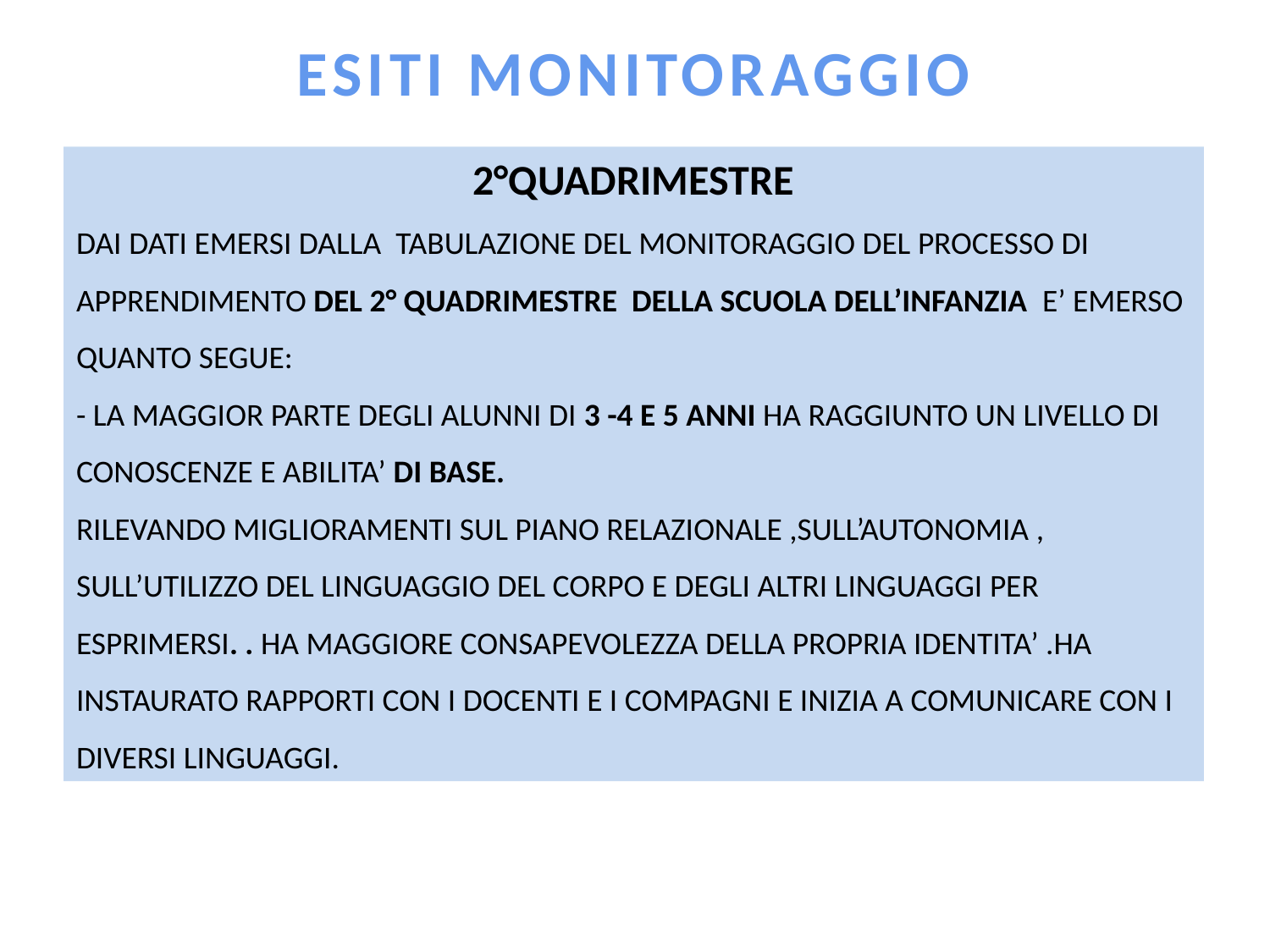

ESITI MONITORAGGIO
2°QUADRIMESTRE
DAI DATI EMERSI DALLA  TABULAZIONE DEL MONITORAGGIO DEL PROCESSO DI APPRENDIMENTO DEL 2° QUADRIMESTRE  DELLA SCUOLA DELL’INFANZIA  E’ EMERSO QUANTO SEGUE:
- LA MAGGIOR PARTE DEGLI ALUNNI DI 3 -4 E 5 ANNI HA RAGGIUNTO UN LIVELLO DI CONOSCENZE E ABILITA’ DI BASE.
RILEVANDO MIGLIORAMENTI SUL PIANO RELAZIONALE ,SULL’AUTONOMIA , SULL’UTILIZZO DEL LINGUAGGIO DEL CORPO E DEGLI ALTRI LINGUAGGI PER ESPRIMERSI. . HA MAGGIORE CONSAPEVOLEZZA DELLA PROPRIA IDENTITA’ .HA INSTAURATO RAPPORTI CON I DOCENTI E I COMPAGNI E INIZIA A COMUNICARE CON I DIVERSI LINGUAGGI.